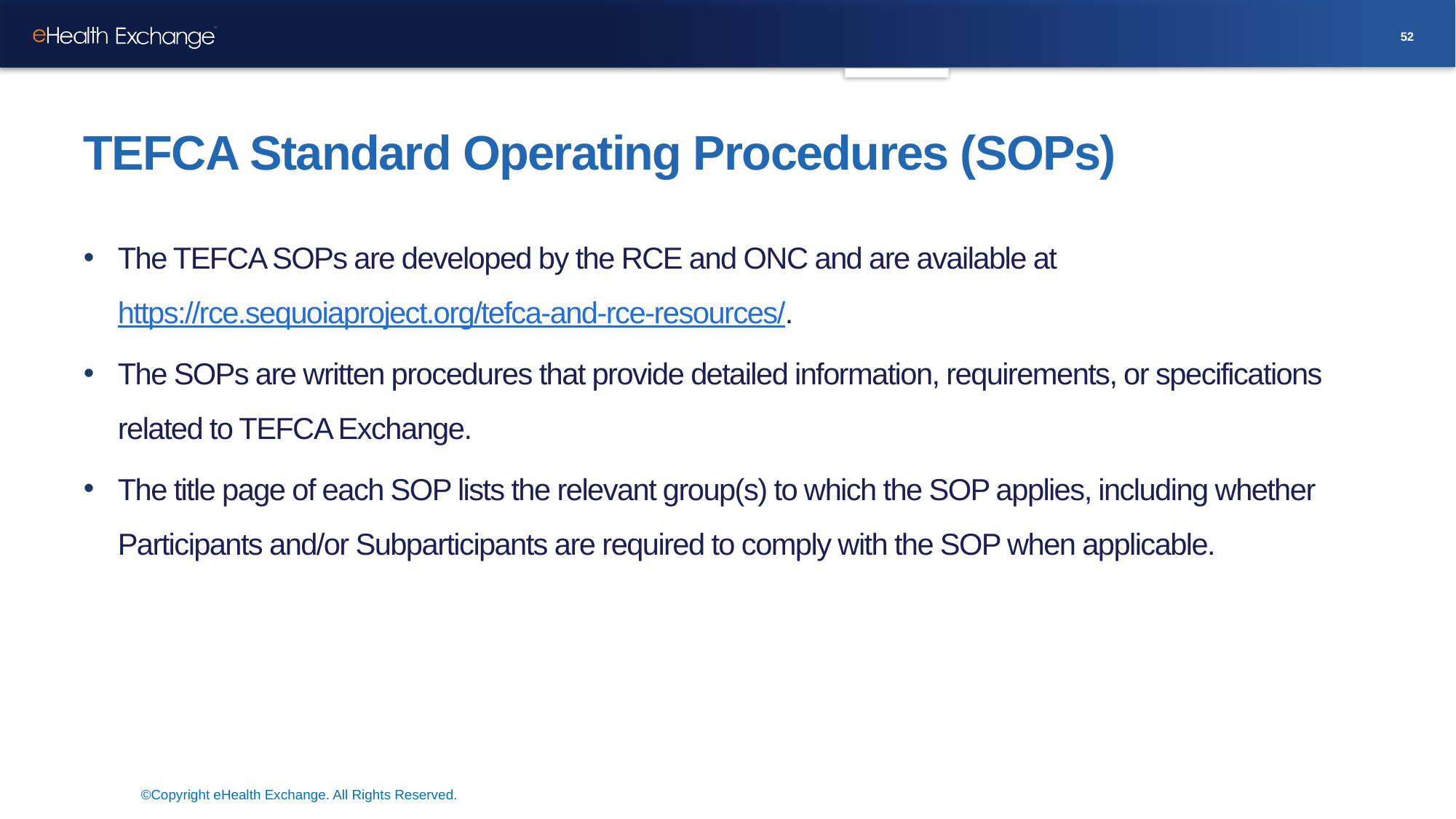

52
# TEFCA Standard Operating Procedures (SOPs)
The TEFCA SOPs are developed by the RCE and ONC and are available at https://rce.sequoiaproject.org/tefca-and-rce-resources/.
The SOPs are written procedures that provide detailed information, requirements, or specifications related to TEFCA Exchange.
The title page of each SOP lists the relevant group(s) to which the SOP applies, including whether Participants and/or Subparticipants are required to comply with the SOP when applicable.

©Copyright eHealth Exchange. All Rights Reserved.